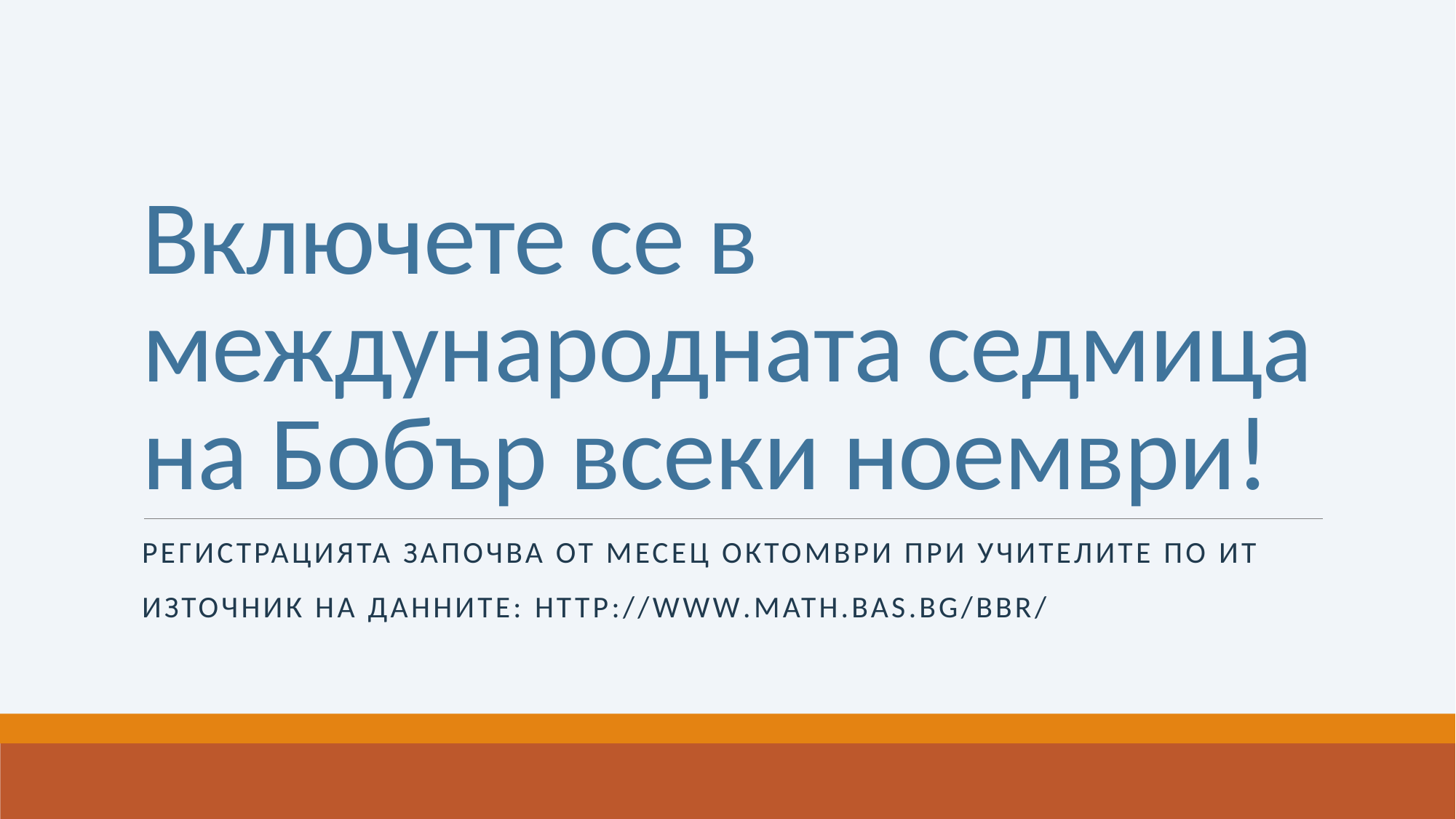

# Включете се в международната седмица на Бобър всеки ноември!
Регистрацията започва от месец октомври при учителите по ИТ
Източник на данните: http://www.math.bas.bg/bbr/